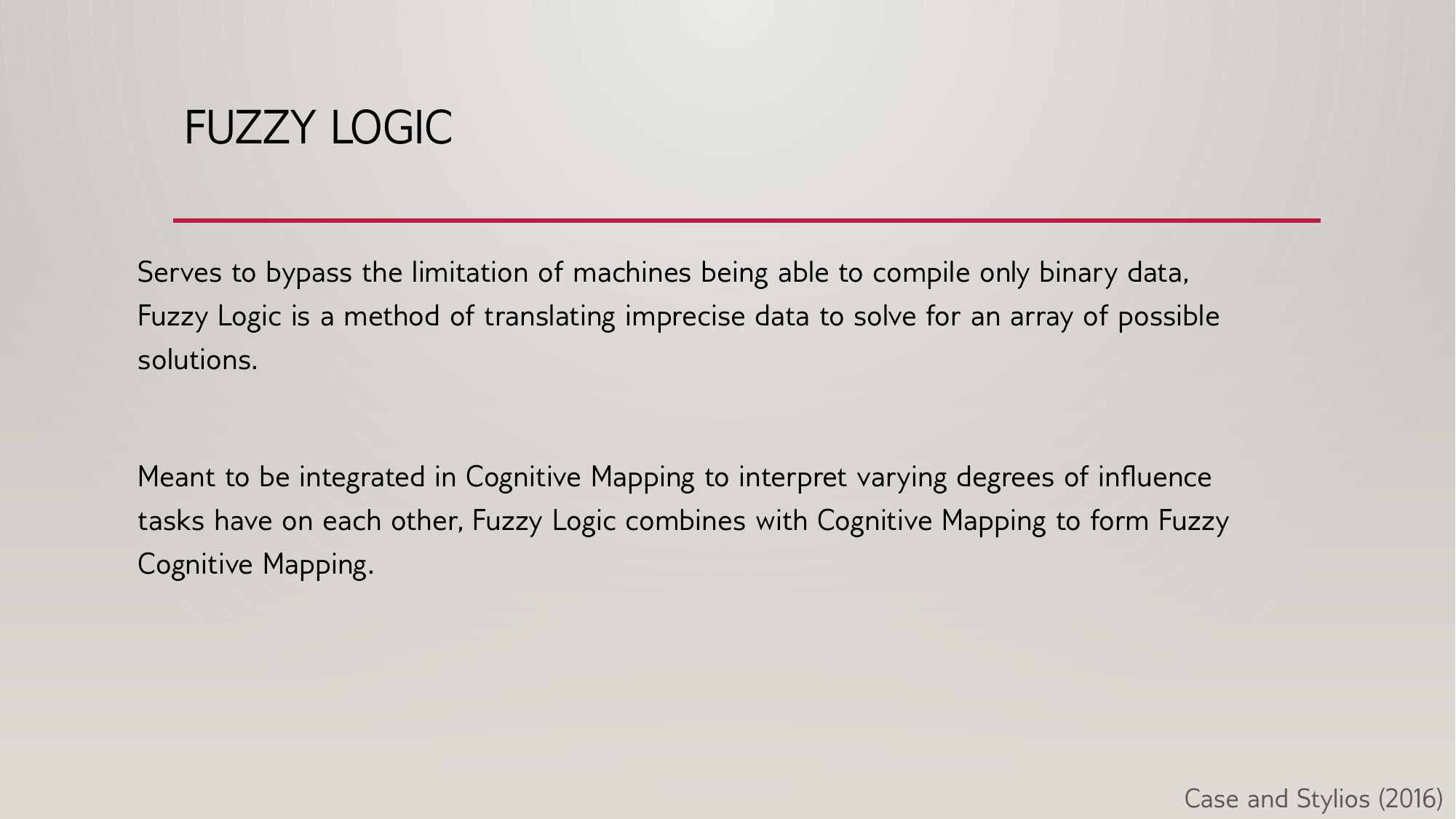

# Fuzzy Logic
Serves to bypass the limitation of machines being able to compile only binary data, Fuzzy Logic is a method of translating imprecise data to solve for an array of possible solutions.

Meant to be integrated in Cognitive Mapping to interpret varying degrees of influence tasks have on each other, Fuzzy Logic combines with Cognitive Mapping to form Fuzzy Cognitive Mapping.

Case and Stylios (2016)